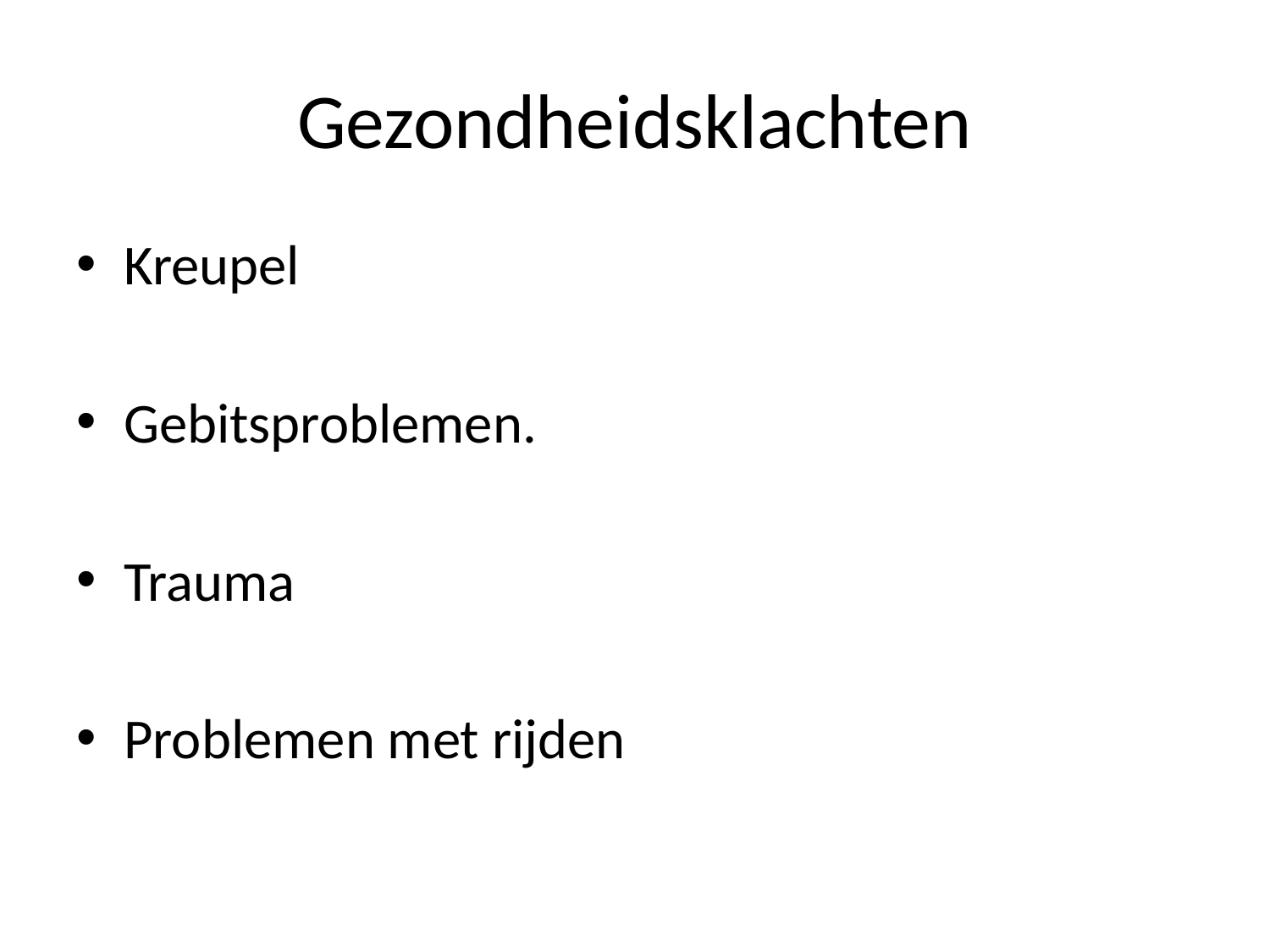

# Gezondheidsklachten
Kreupel

Gebitsproblemen.

Trauma

Problemen met rijden